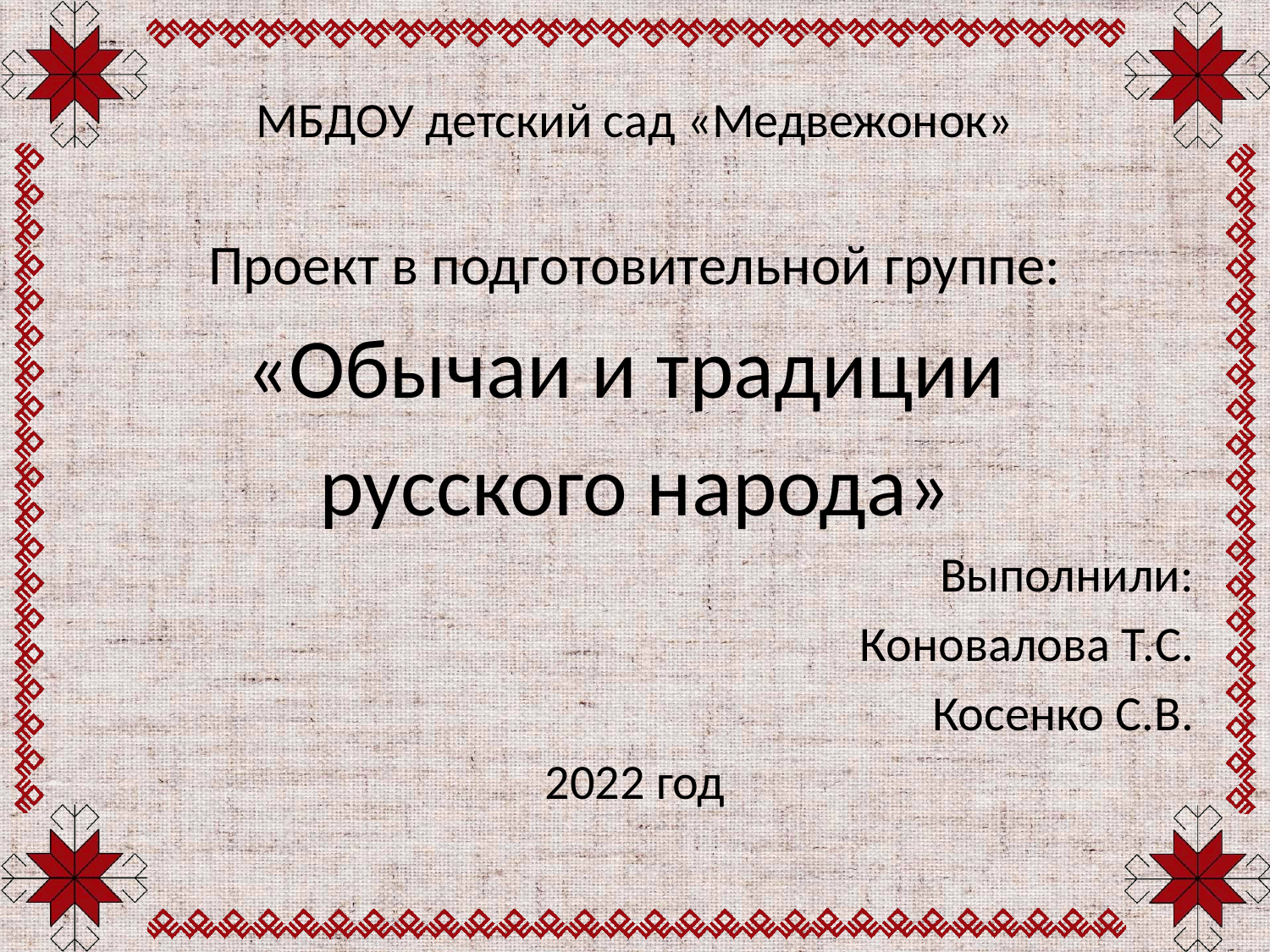

# МБДОУ детский сад «Медвежонок»
Проект в подготовительной группе:
«Обычаи и традиции
русского народа»
Выполнили:
Коновалова Т.С.
Косенко С.В.
2022 год